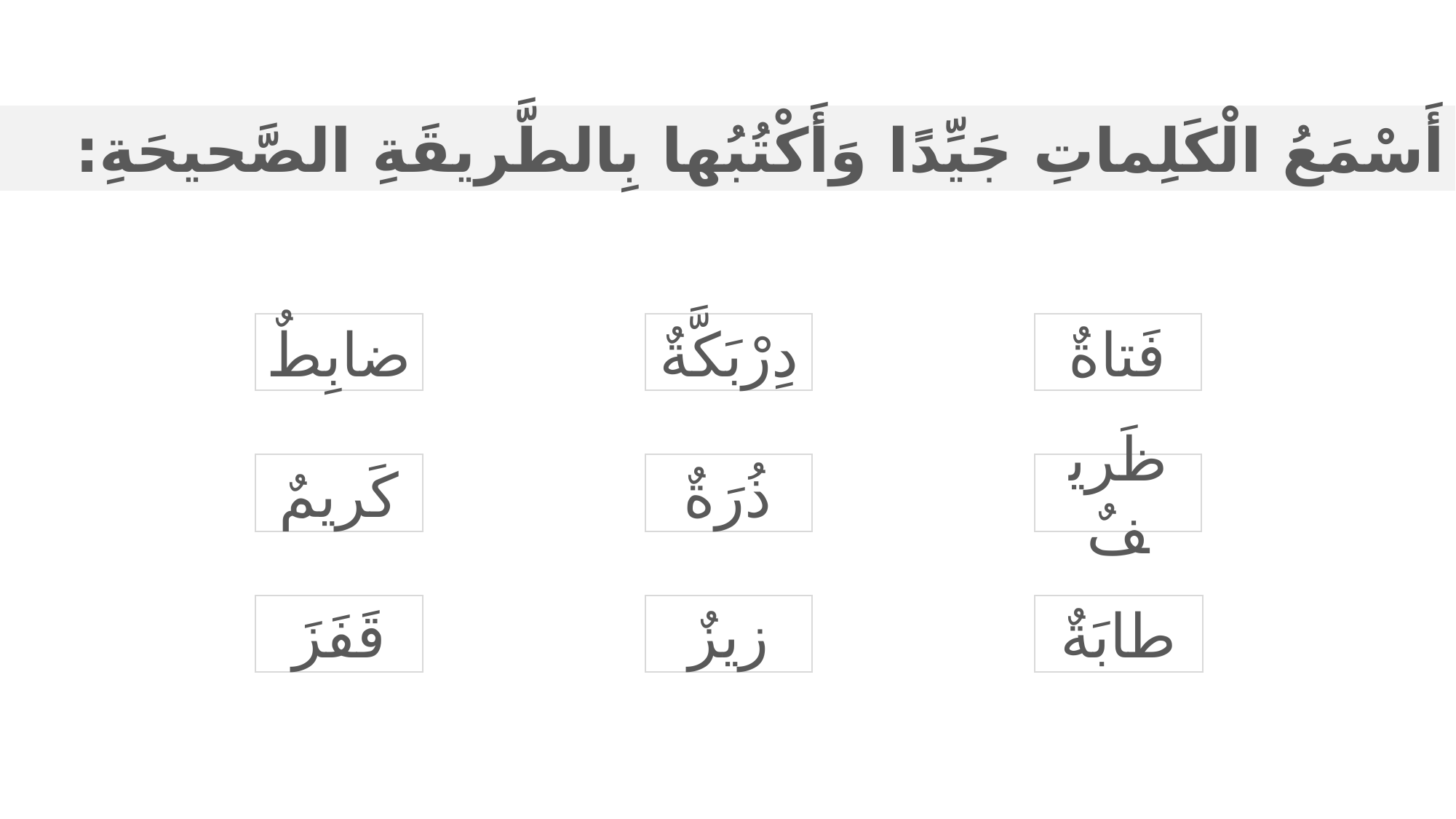

أَسْمَعُ الْكَلِماتِ جَيِّدًا وَأَكْتُبُها بِالطَّريقَةِ الصَّحيحَةِ:
ضابِطٌ
دِرْبَكَّةٌ
فَتاةٌ
كَريمٌ
ذُرَةٌ
ظَريفٌ
قَفَزَ
زيزٌ
طابَةٌ